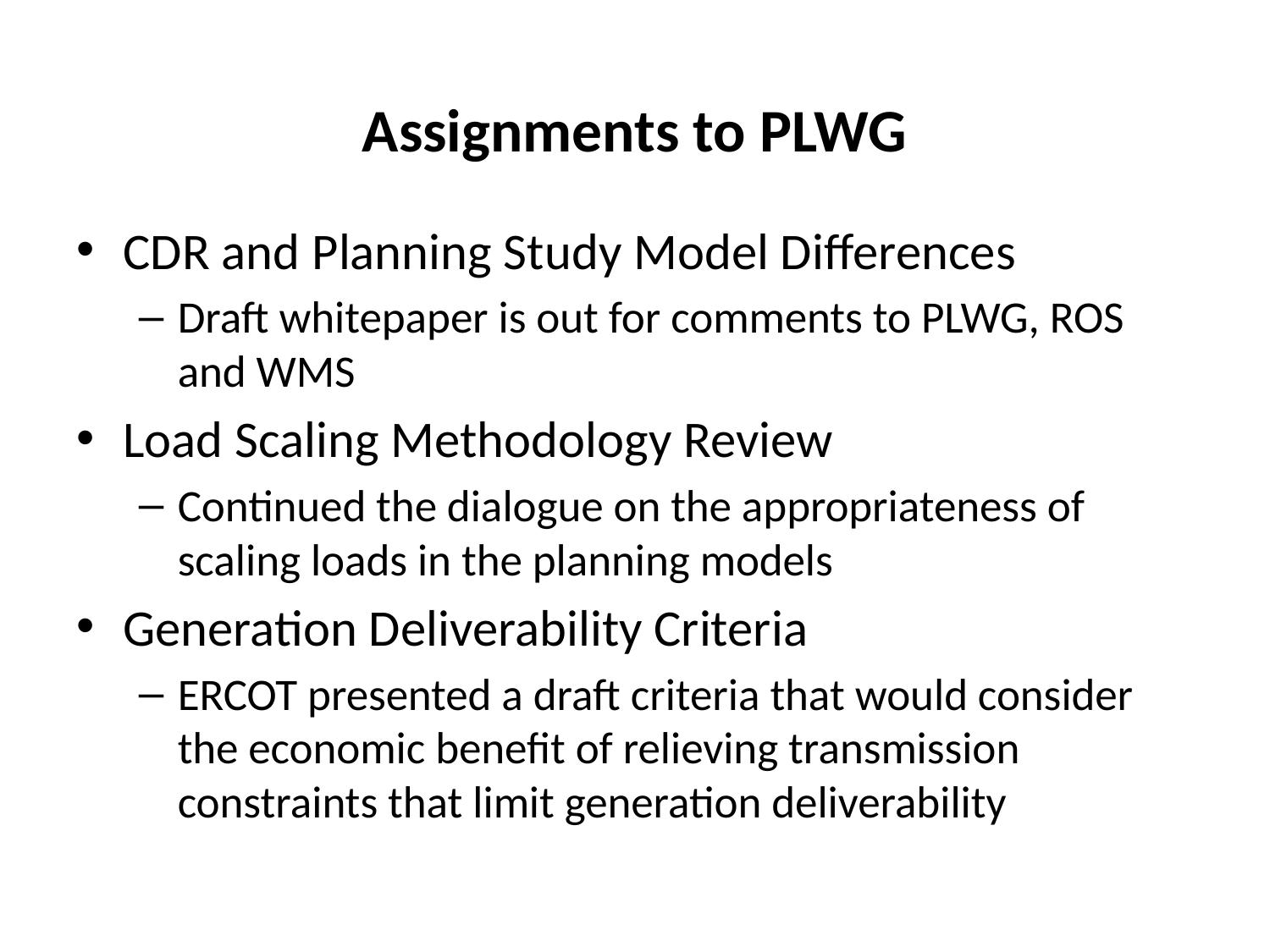

# Assignments to PLWG
CDR and Planning Study Model Differences
Draft whitepaper is out for comments to PLWG, ROS and WMS
Load Scaling Methodology Review
Continued the dialogue on the appropriateness of scaling loads in the planning models
Generation Deliverability Criteria
ERCOT presented a draft criteria that would consider the economic benefit of relieving transmission constraints that limit generation deliverability